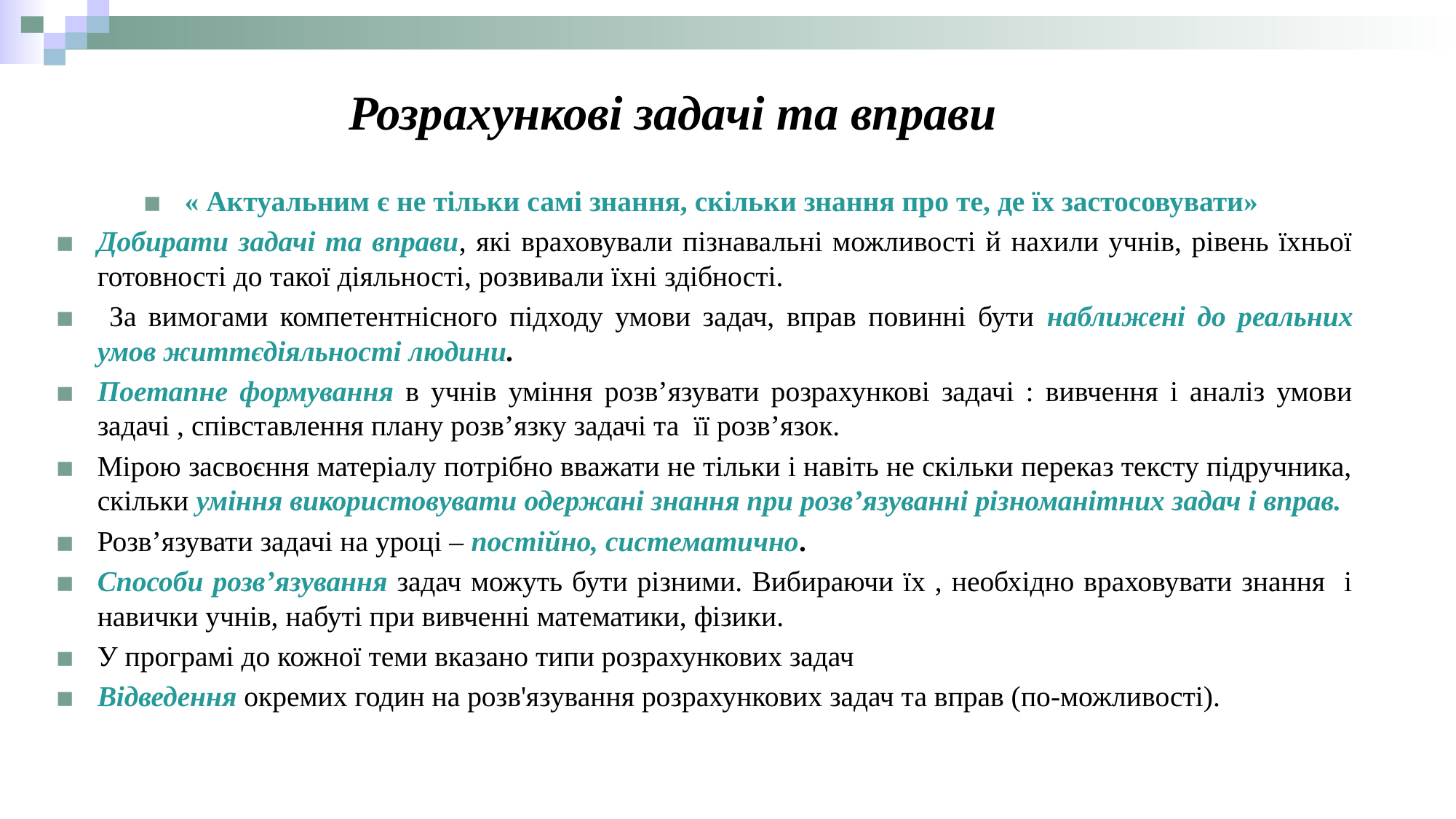

# Розрахункові задачі та вправи
« Актуальним є не тільки самі знання, скільки знання про те, де їх застосовувати»
Добирати задачі та вправи, які враховували пізнавальні можливості й нахили учнів, рівень їхньої готовності до такої діяльності, розвивали їхні здібності.
 За вимогами компетентнісного підходу умови задач, вправ повинні бути наближені до реальних умов життєдіяльності людини.
Поетапне формування в учнів уміння розв’язувати розрахункові задачі : вивчення і аналіз умови задачі , співставлення плану розв’язку задачі та  її розв’язок.
Мірою засвоєння матеріалу потрібно вважати не тільки і навіть не скільки переказ тексту підручника, скільки уміння використовувати одержані знання при розв’язуванні різноманітних задач і вправ.
Розв’язувати задачі на уроці – постійно, систематично.
Способи розв’язування задач можуть бути різними. Вибираючи їх , необхідно враховувати знання  і навички учнів, набуті при вивченні математики, фізики.
У програмі до кожної теми вказано типи розрахункових задач
Відведення окремих годин на розв'язування розрахункових задач та вправ (по-можливості).